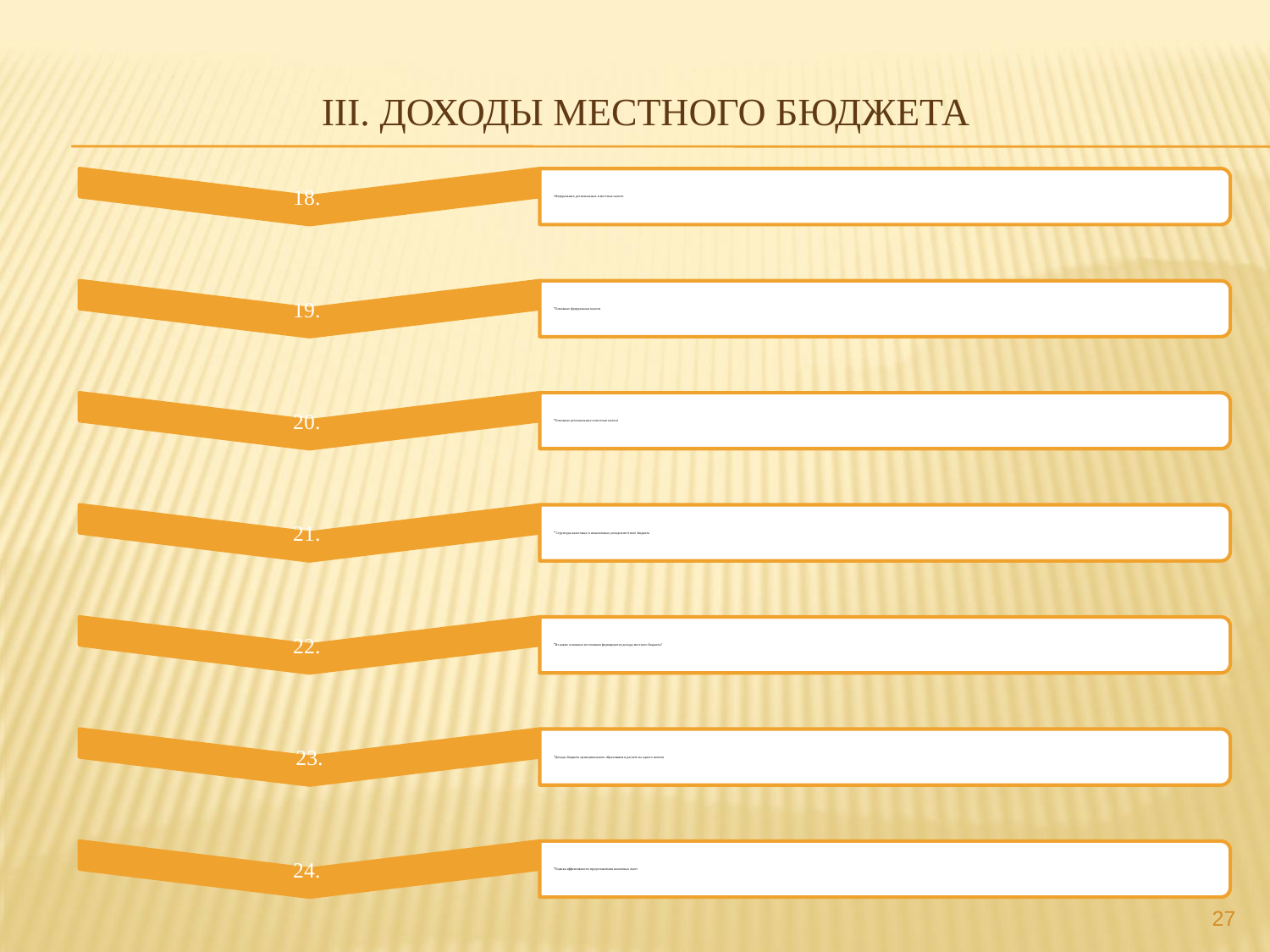

# III. Доходы местного бюджета
18.
19.
20.
22.
Федеральные, региональные и местные налоги
Основные федеральные налоги
Основные региональные и местные налоги
Доходы бюджета муниципального образования в расчете на одного жителя
21.
 Структура налоговых и неналоговых доходов местного бюджета
23.
Из каких основных источников формируются доходы местного бюджета?
24.
Оценка эффективности предоставления налоговых льгот
27